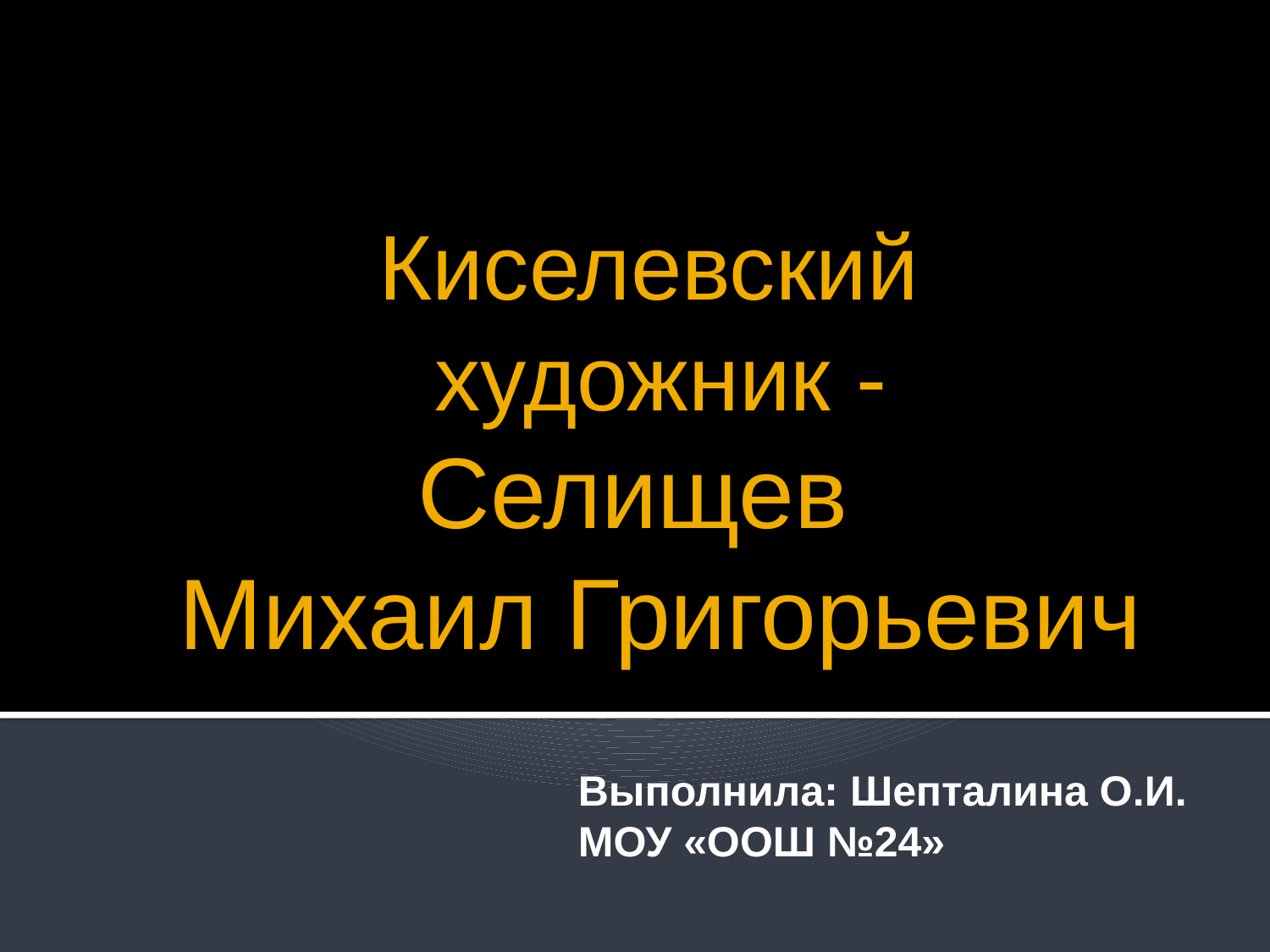

Киселевский
художник -
Селищев
Михаил Григорьевич

# Выполнила: Шепталина О.И. МОУ «ООШ №24»